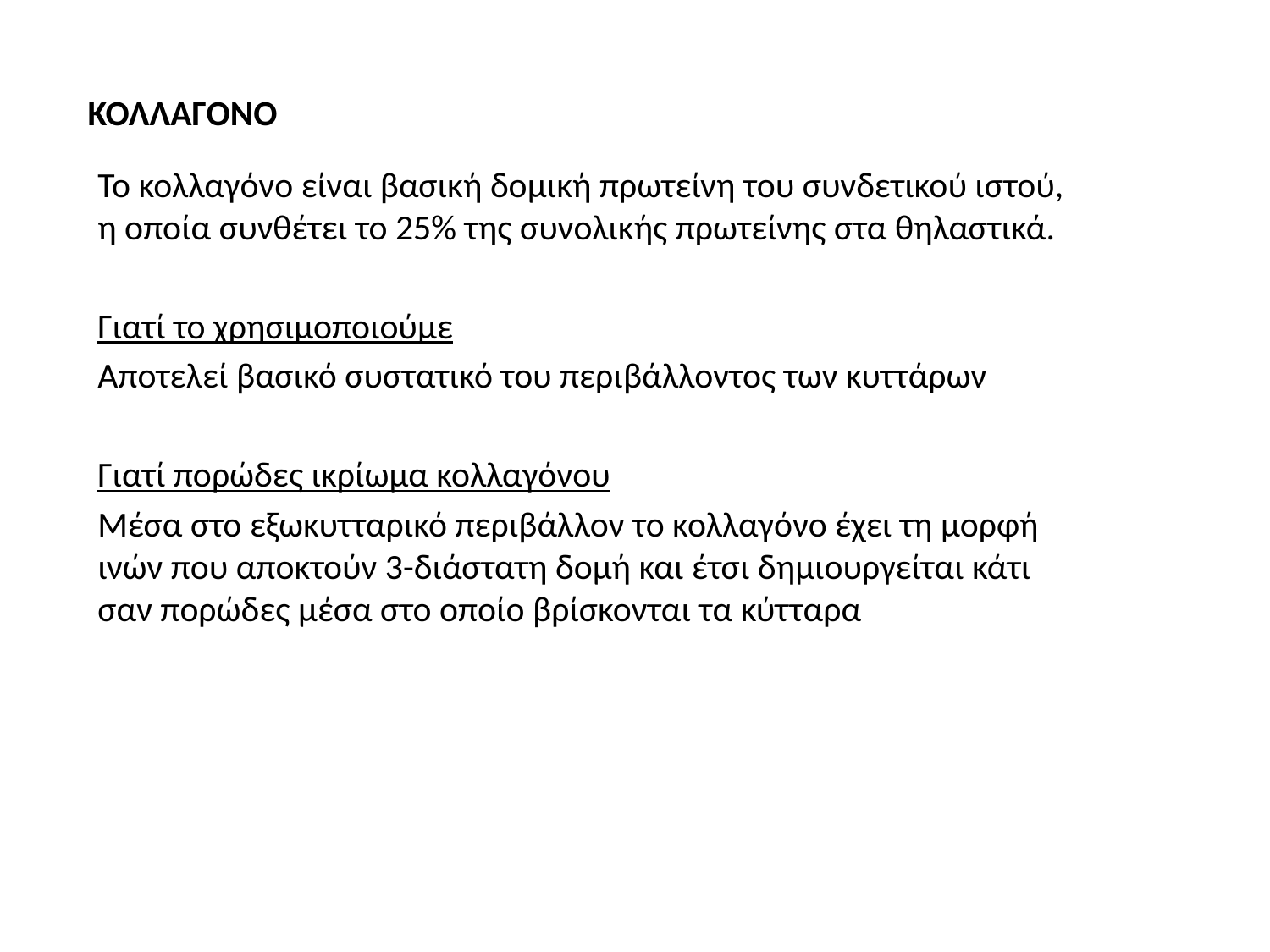

# ΚΟΛΛΑΓΟΝΟ
Το κολλαγόνο είναι βασική δομική πρωτείνη του συνδετικού ιστού, η οποία συνθέτει το 25% της συνολικής πρωτείνης στα θηλαστικά.

Γιατί το χρησιμοποιούμε
Αποτελεί βασικό συστατικό του περιβάλλοντος των κυττάρων

Γιατί πορώδες ικρίωμα κολλαγόνου
Μέσα στο εξωκυτταρικό περιβάλλον το κολλαγόνο έχει τη μορφή ινών που αποκτούν 3-διάστατη δομή και έτσι δημιουργείται κάτι σαν πορώδες μέσα στο οποίο βρίσκονται τα κύτταρα